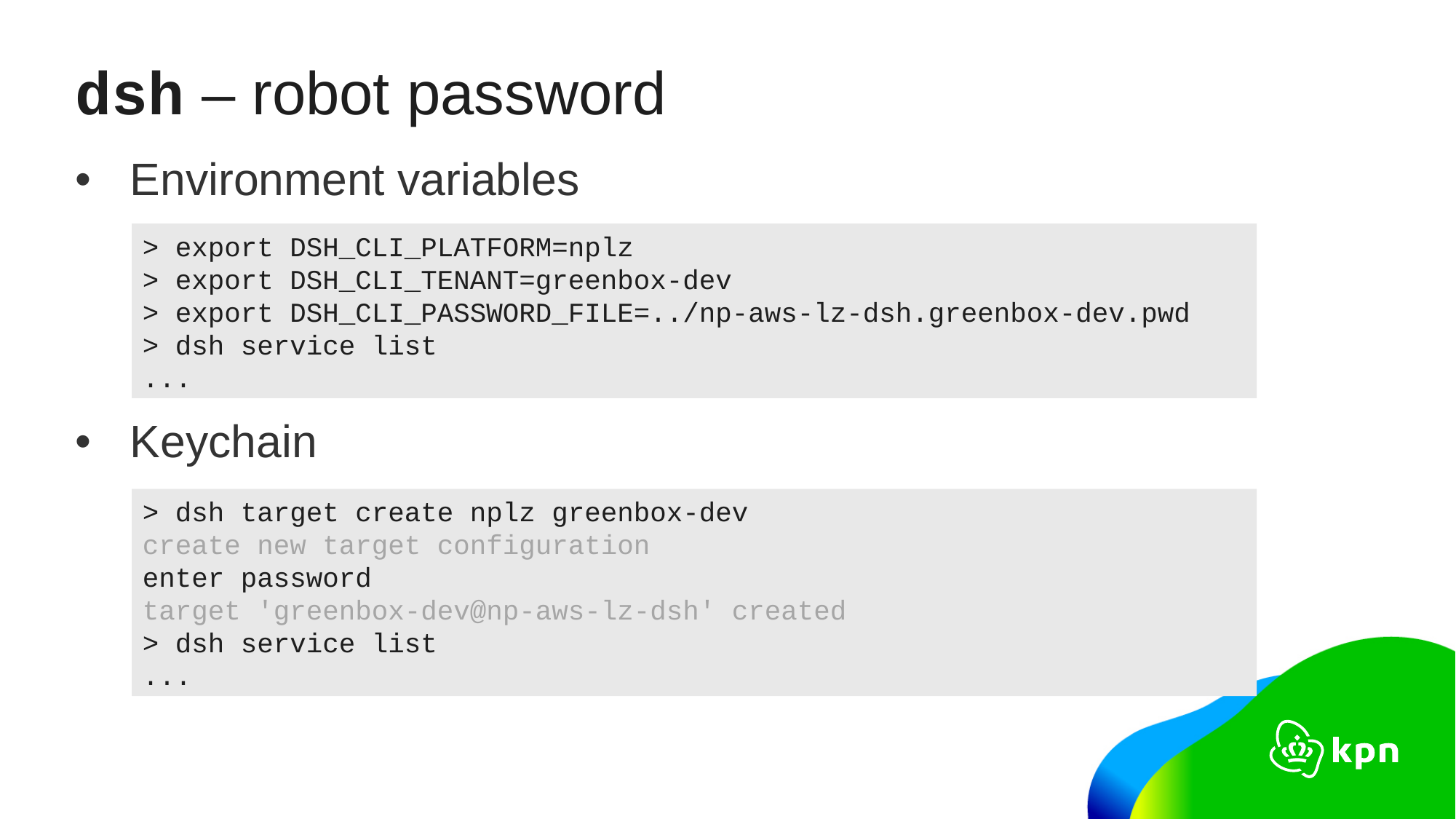

# dsh – robot password
Environment variables

Keychain

> export DSH_CLI_PLATFORM=nplz
> export DSH_CLI_TENANT=greenbox-dev
> export DSH_CLI_PASSWORD_FILE=../np-aws-lz-dsh.greenbox-dev.pwd
> dsh service list
...
> dsh target create nplz greenbox-dev
create new target configuration
enter password
target 'greenbox-dev@np-aws-lz-dsh' created
> dsh service list
...